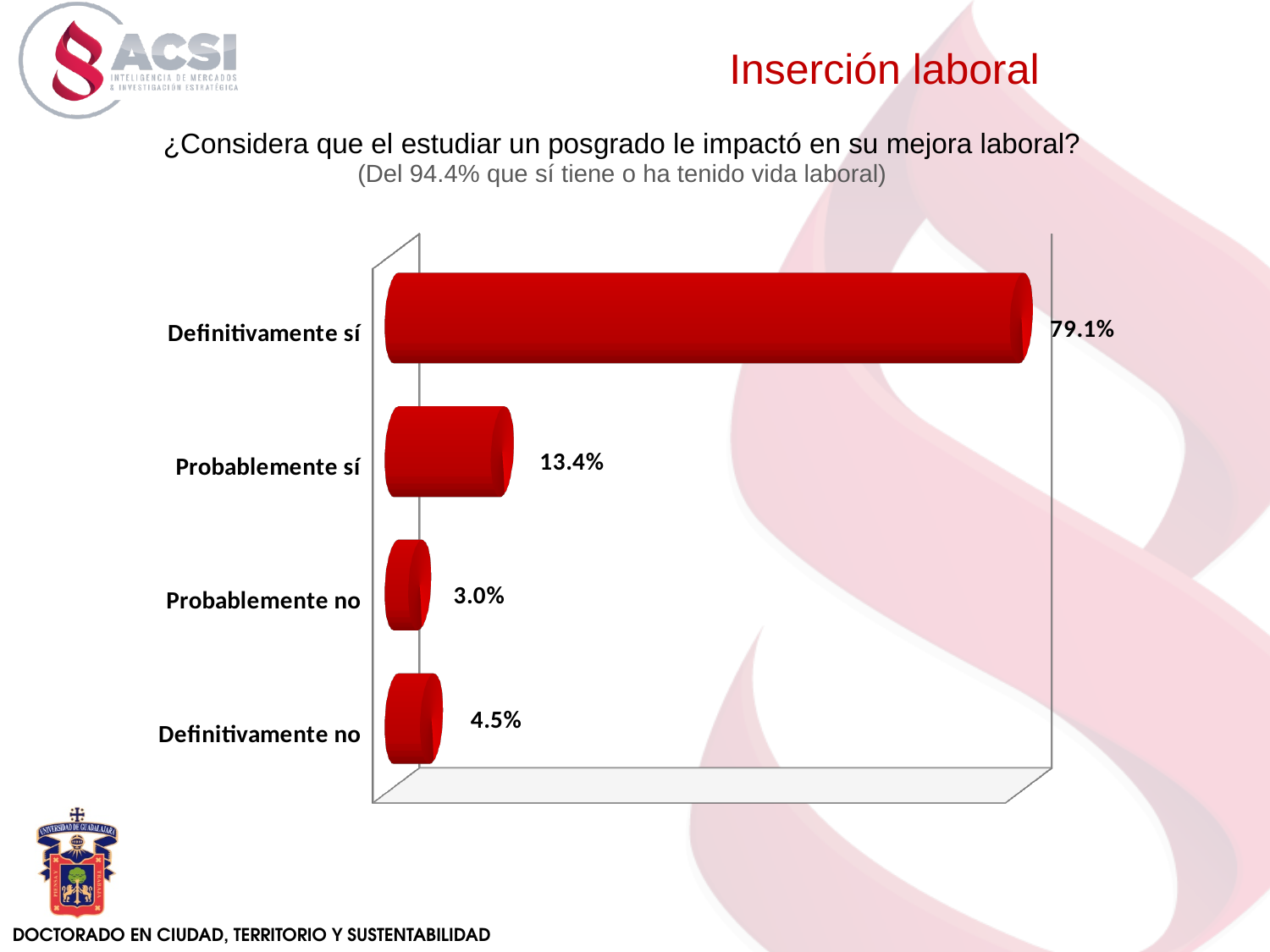

Inserción laboral

[unsupported chart]

¿Considera que el estudiar un posgrado le impactó en su mejora laboral?
(Del 94.4% que sí tiene o ha tenido vida laboral)